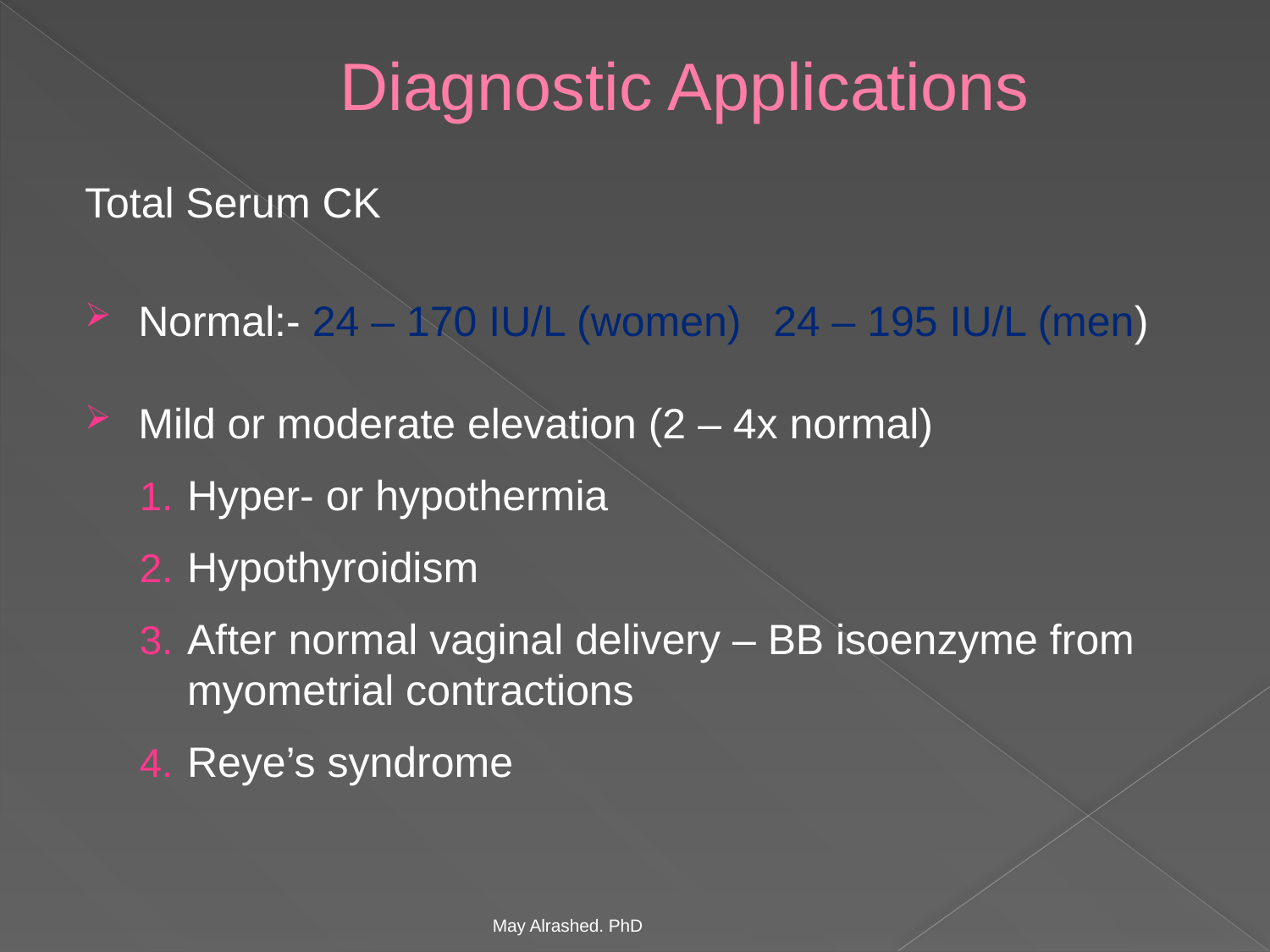

# Diagnostic Applications
Total Serum CK

Normal:- 24 – 170 IU/L (women)	24 – 195 IU/L (men)
Mild or moderate elevation (2 – 4x normal)
Hyper- or hypothermia
Hypothyroidism
After normal vaginal delivery – BB isoenzyme from myometrial contractions
Reye’s syndrome

May Alrashed. PhD